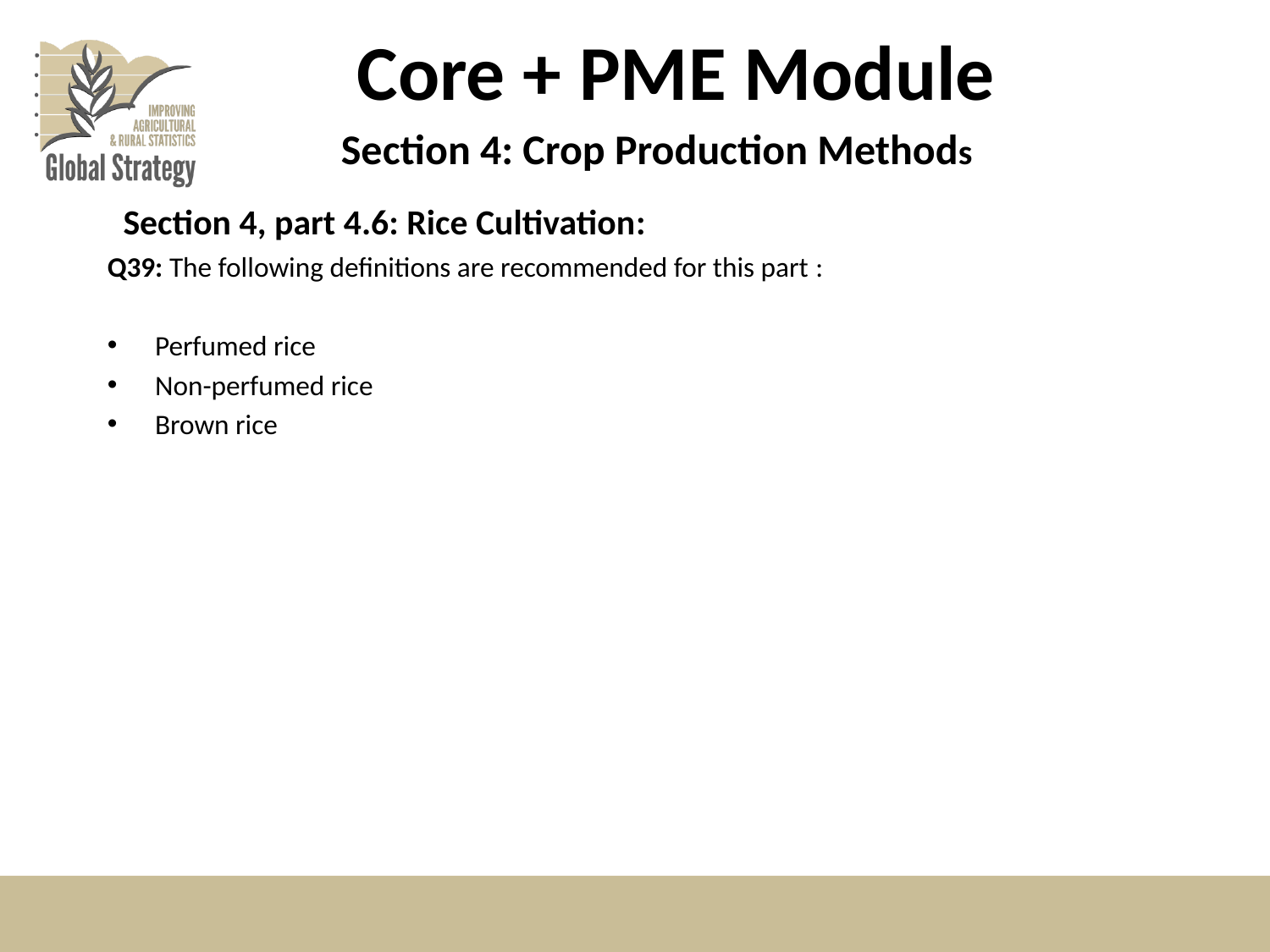

# Core + PME Module
Section 4: Crop Production Methods

Section 4, part 4.6: Rice Cultivation:
Q39: The following definitions are recommended for this part :

Perfumed rice
Non-perfumed rice
Brown rice